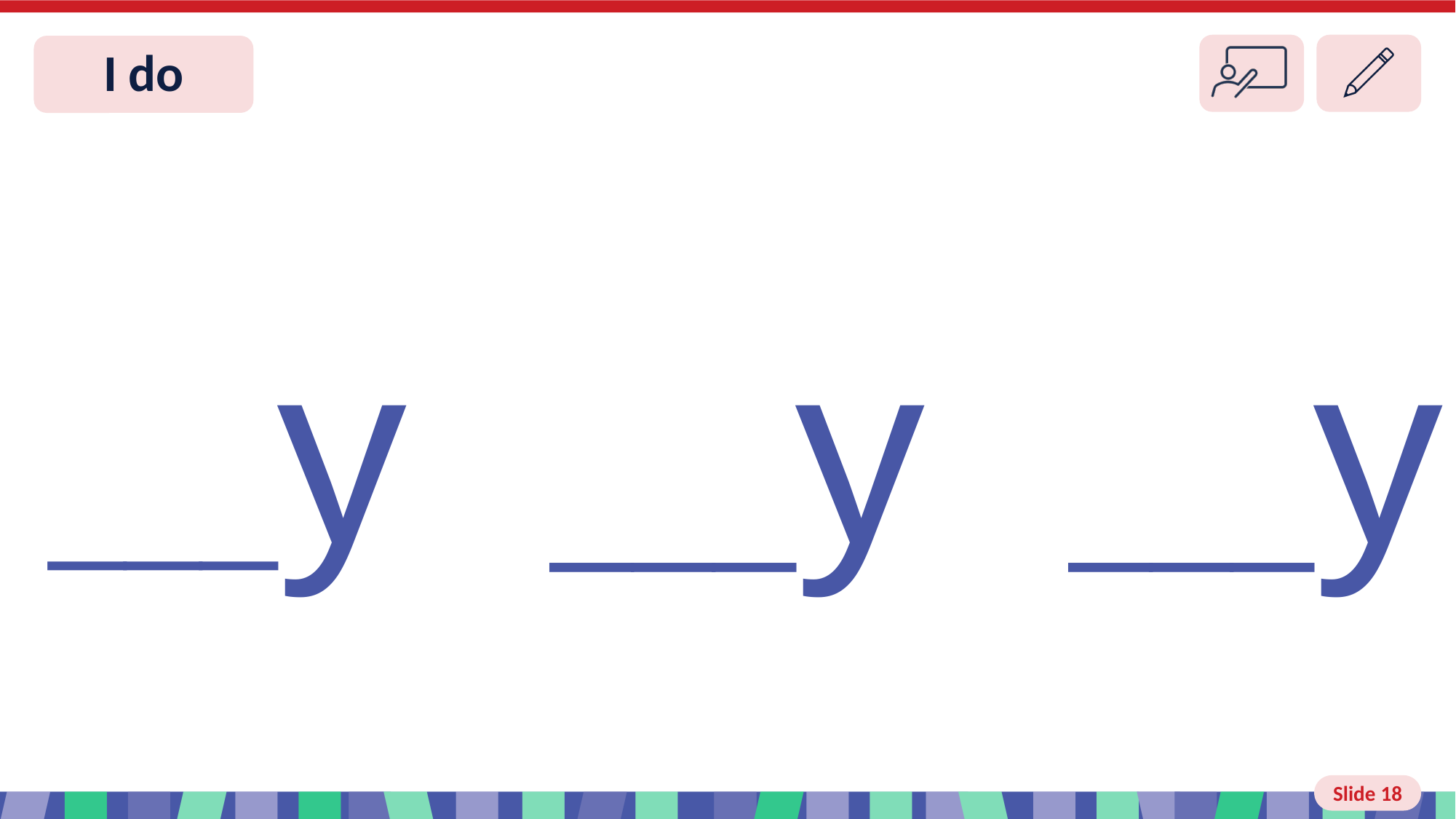

# Slide 18 I do
 ___y  ___y  ___y